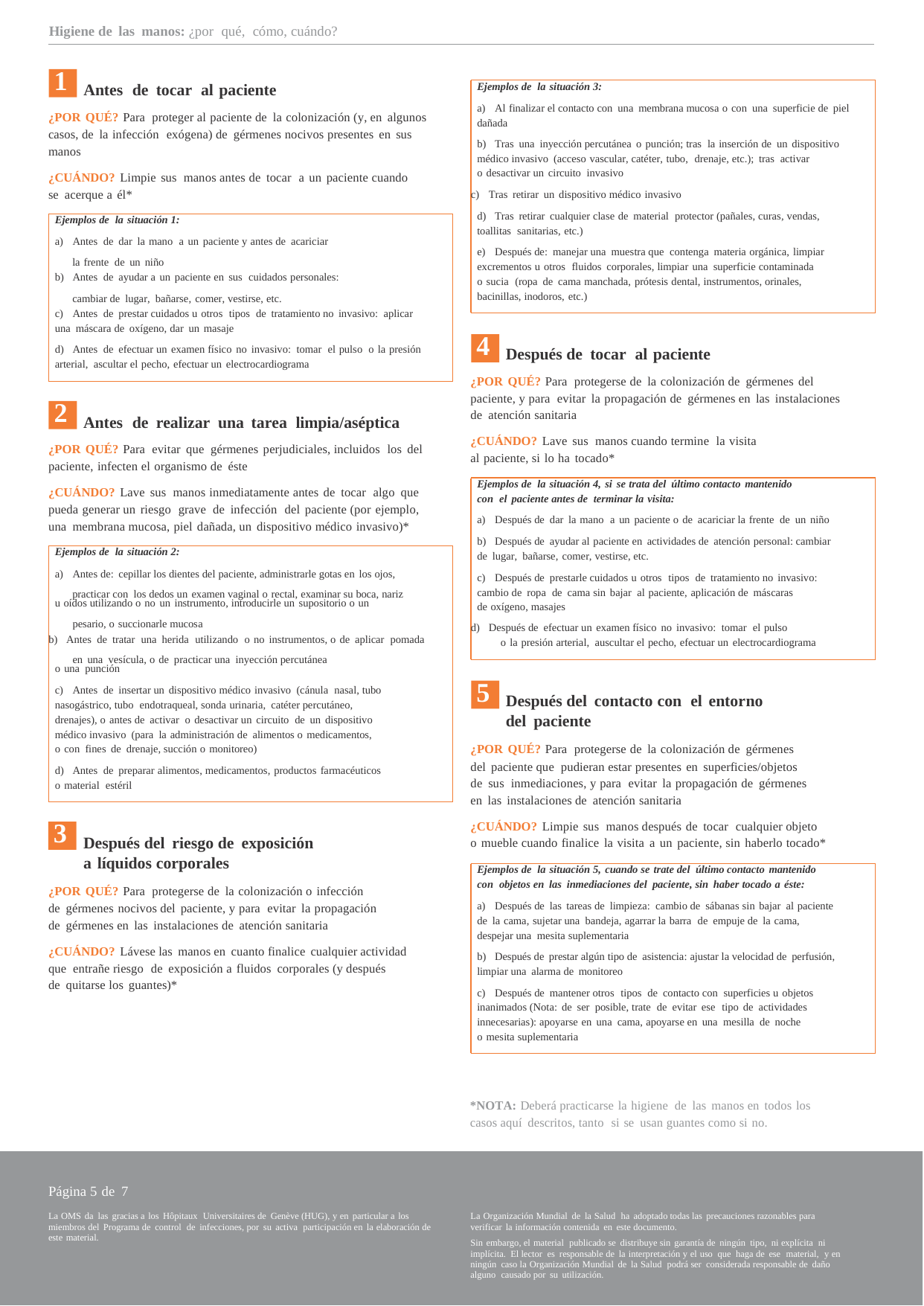

Higiene de las manos: ¿por  qué,  cómo, cuándo?

1

Ejemplos de  la situación 3:
a)   Al finalizar el contacto con una membrana mucosa o con una superficie de piel
dañada
b)   Tras una inyección percutánea o punción; tras  la inserción de un dispositivo
médico invasivo (acceso vascular, catéter, tubo,  drenaje, etc.); tras  activar
o desactivar un circuito  invasivo
c)   Tras retirar un dispositivo médico invasivo
d)   Tras retirar cualquier clase de material  protector (pañales, curas, vendas,
toallitas  sanitarias, etc.)
e)   Después de: manejar una muestra que  contenga materia orgánica, limpiar
excrementos u otros  fluidos corporales, limpiar una superficie contaminada
o sucia  (ropa de cama manchada, prótesis dental, instrumentos, orinales,
bacinillas, inodoros, etc.)

Antes  de tocar  al paciente
¿POR QUÉ? Para  proteger al paciente de la colonización (y, en algunos
casos, de la infección  exógena) de gérmenes nocivos presentes en sus
manos
¿CUÁNDO? Limpie sus  manos antes de tocar  a un paciente cuando
se acerque a él*

Ejemplos de  la situación 1:
a)   Antes de dar la mano  a un paciente y antes de acariciar
b)   Antes de ayudar a un paciente en sus  cuidados personales:
c)   Antes de prestar cuidados u otros  tipos  de tratamiento no invasivo: aplicar
una máscara de oxígeno, dar un masaje
d)   Antes de efectuar un examen físico no invasivo: tomar  el pulso  o la presión
arterial, ascultar el pecho, efectuar un electrocardiograma

la frente  de un niño
cambiar de lugar, bañarse, comer, vestirse, etc.

4
Después de tocar  al paciente
¿POR QUÉ? Para  protegerse de la colonización de gérmenes del
paciente, y para  evitar la propagación de gérmenes en las instalaciones
de atención sanitaria

2
Antes  de realizar una tarea  limpia/aséptica
¿CUÁNDO? Lave sus  manos cuando termine  la visita
al paciente, si lo ha tocado*
¿POR QUÉ? Para  evitar que  gérmenes perjudiciales, incluidos  los del
paciente, infecten el organismo de éste

Ejemplos de  la situación 4, si se trata del último contacto mantenido
con  el paciente antes de  terminar la visita:
a)   Después de dar la mano  a un paciente o de acariciar la frente  de un niño
b)   Después de ayudar al paciente en actividades de atención personal: cambiar
de lugar, bañarse, comer, vestirse, etc.
c)   Después de prestarle cuidados u otros  tipos  de tratamiento no invasivo:
cambio de ropa  de cama sin bajar al paciente, aplicación de máscaras
de oxígeno, masajes
d)   Después de efectuar un examen físico no invasivo: tomar  el pulso
o la presión arterial, auscultar el pecho, efectuar un electrocardiograma

¿CUÁNDO? Lave sus  manos inmediatamente antes de tocar  algo que
pueda generar un riesgo  grave  de infección  del paciente (por ejemplo,
una membrana mucosa, piel dañada, un dispositivo médico invasivo)*

Ejemplos de  la situación 2:
a)   Antes de: cepillar los dientes del paciente, administrarle gotas en los ojos,
u oídos utilizando o no un instrumento, introducirle un supositorio o un
b)   Antes de tratar  una herida  utilizando  o no instrumentos, o de aplicar  pomada
o una punción
c)   Antes de insertar un dispositivo médico invasivo (cánula  nasal, tubo
nasogástrico, tubo  endotraqueal, sonda urinaria, catéter percutáneo,
drenajes), o antes de activar  o desactivar un circuito  de un dispositivo
médico invasivo (para la administración de alimentos o medicamentos,
o con fines de drenaje, succión o monitoreo)
d)   Antes de preparar alimentos, medicamentos, productos farmacéuticos
o material  estéril

practicar con los dedos un examen vaginal o rectal, examinar su boca, nariz
pesario, o succionarle mucosa
en una vesícula, o de practicar una inyección percutánea

5
Después del contacto con  el entorno
del paciente
¿POR QUÉ? Para  protegerse de la colonización de gérmenes
del paciente que  pudieran estar presentes en superficies/objetos
de sus  inmediaciones, y para  evitar la propagación de gérmenes
en las instalaciones de atención sanitaria

¿CUÁNDO? Limpie sus  manos después de tocar  cualquier objeto
o mueble cuando finalice la visita a un paciente, sin haberlo tocado*

3
Después del riesgo de exposición
a líquidos corporales

Ejemplos de  la situación 5, cuando se trate del último contacto mantenido
con  objetos en las inmediaciones del paciente, sin haber tocado a éste:
a)   Después de las tareas de limpieza:  cambio de sábanas sin bajar al paciente
de la cama, sujetar una bandeja, agarrar la barra  de empuje de la cama,
despejar una mesita suplementaria
b)   Después de prestar algún tipo de asistencia: ajustar la velocidad de perfusión,
limpiar una alarma de monitoreo
c)   Después de mantener otros  tipos  de contacto con superficies u objetos
inanimados (Nota: de ser posible, trate  de evitar ese  tipo de actividades
innecesarias): apoyarse en una cama, apoyarse en una mesilla de noche
o mesita suplementaria

¿POR QUÉ? Para  protegerse de la colonización o infección
de gérmenes nocivos del paciente, y para  evitar la propagación
de gérmenes en las instalaciones de atención sanitaria
¿CUÁNDO? Lávese las manos en cuanto finalice cualquier actividad
que  entrañe riesgo  de exposición a fluidos corporales (y después
de quitarse los guantes)*

*NOTA: Deberá practicarse la higiene  de las manos en todos los
casos aquí descritos, tanto  si se usan guantes como si no.

Página 5 de 7
La OMS da las gracias a los Hôpitaux  Universitaires de Genève (HUG), y en particular a los miembros del Programa de control  de infecciones, por su activa  participación en la elaboración de este material.
La Organización Mundial de la Salud  ha adoptado todas las precauciones razonables para verificar la información contenida en este documento.
Sin embargo, el material  publicado se distribuye sin garantía de ningún tipo, ni explícita  ni implícita. El lector  es responsable de la interpretación y el uso  que  haga de ese  material,  y en ningún caso la Organización Mundial de la Salud  podrá ser considerada responsable de daño alguno  causado por su utilización.